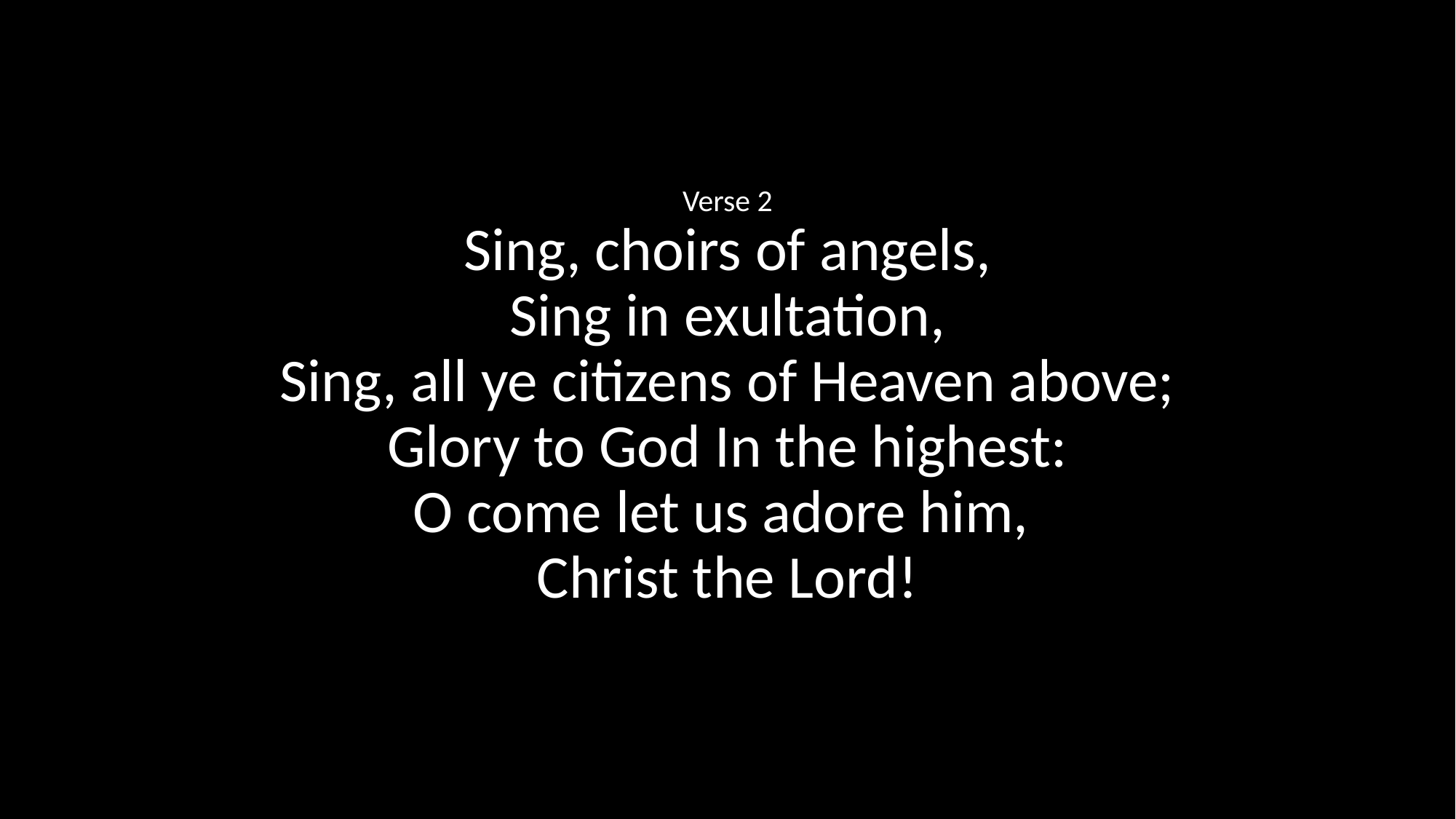

Verse 2
Sing, choirs of angels,
Sing in exultation,
Sing, all ye citizens of Heaven above;
Glory to God In the highest:
O come let us adore him,
Christ the Lord!